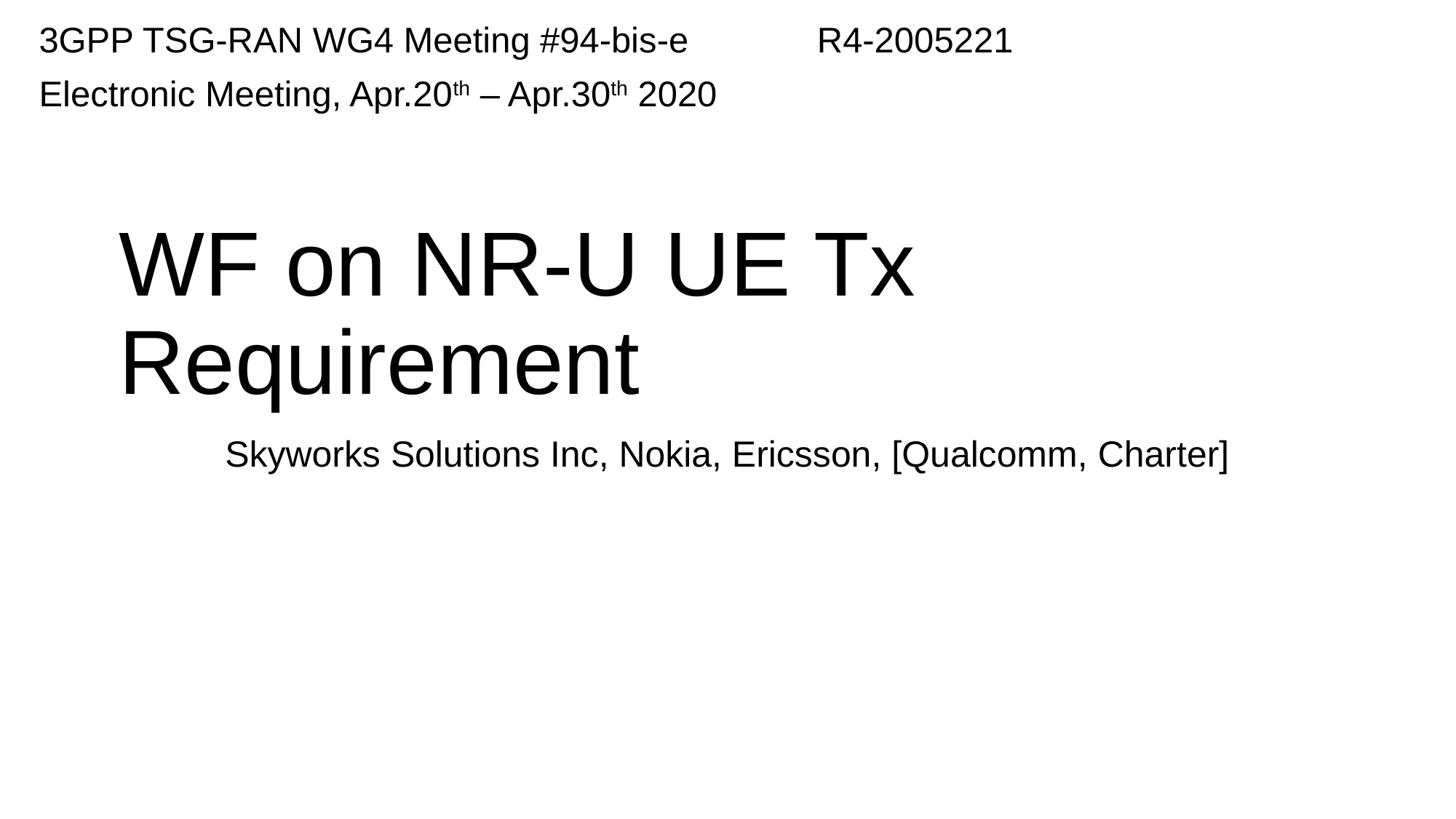

3GPP TSG-RAN WG4 Meeting #94-bis-e					   R4-2005221
Electronic Meeting, Apr.20th – Apr.30th 2020
# WF on NR-U UE Tx Requirement
Skyworks Solutions Inc, Nokia, Ericsson, [Qualcomm, Charter]